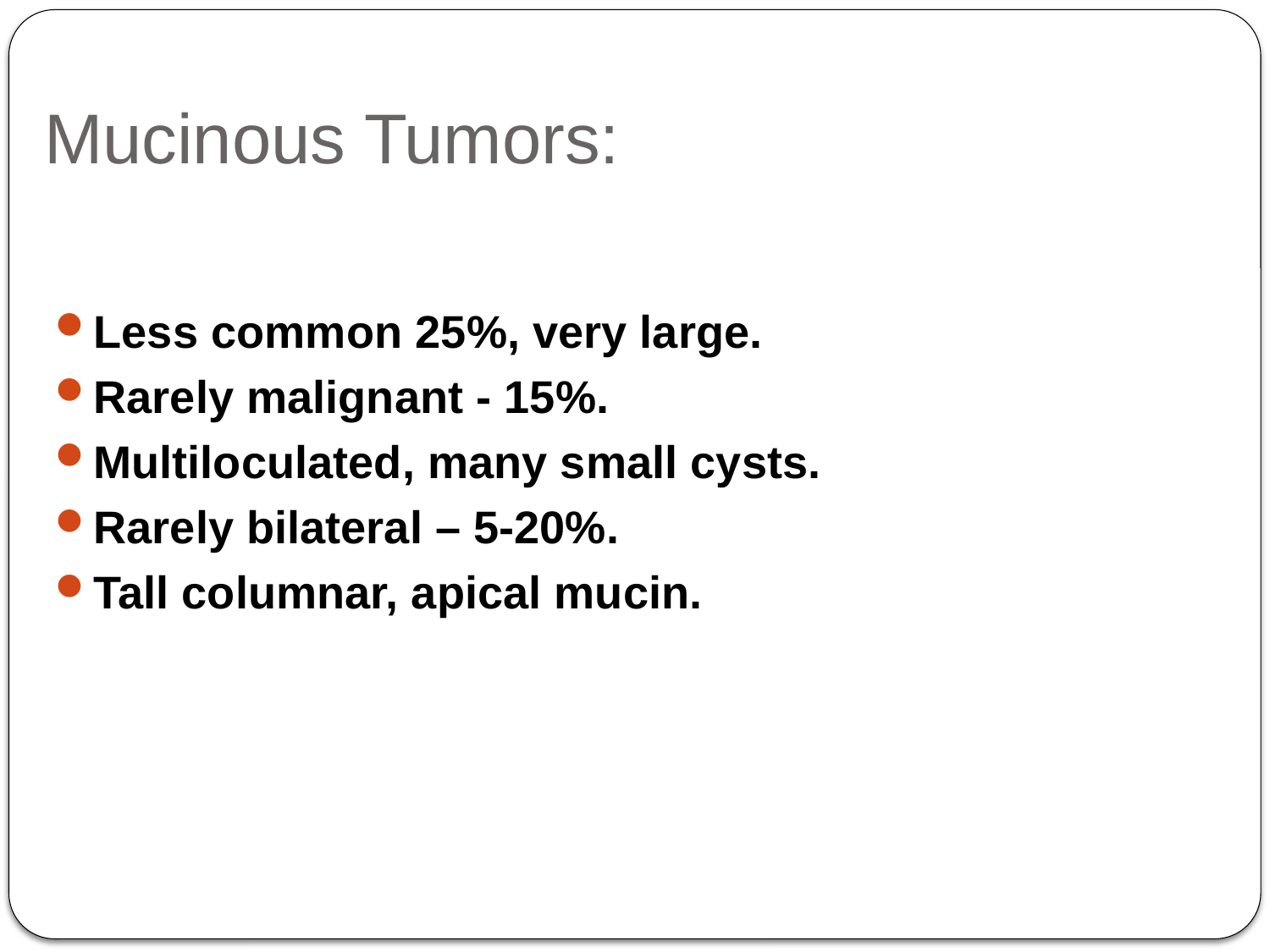

# Mucinous Tumors:
Less common 25%, very large.
Rarely malignant - 15%.
Multiloculated, many small cysts.
Rarely bilateral – 5-20%.
Tall columnar, apical mucin.